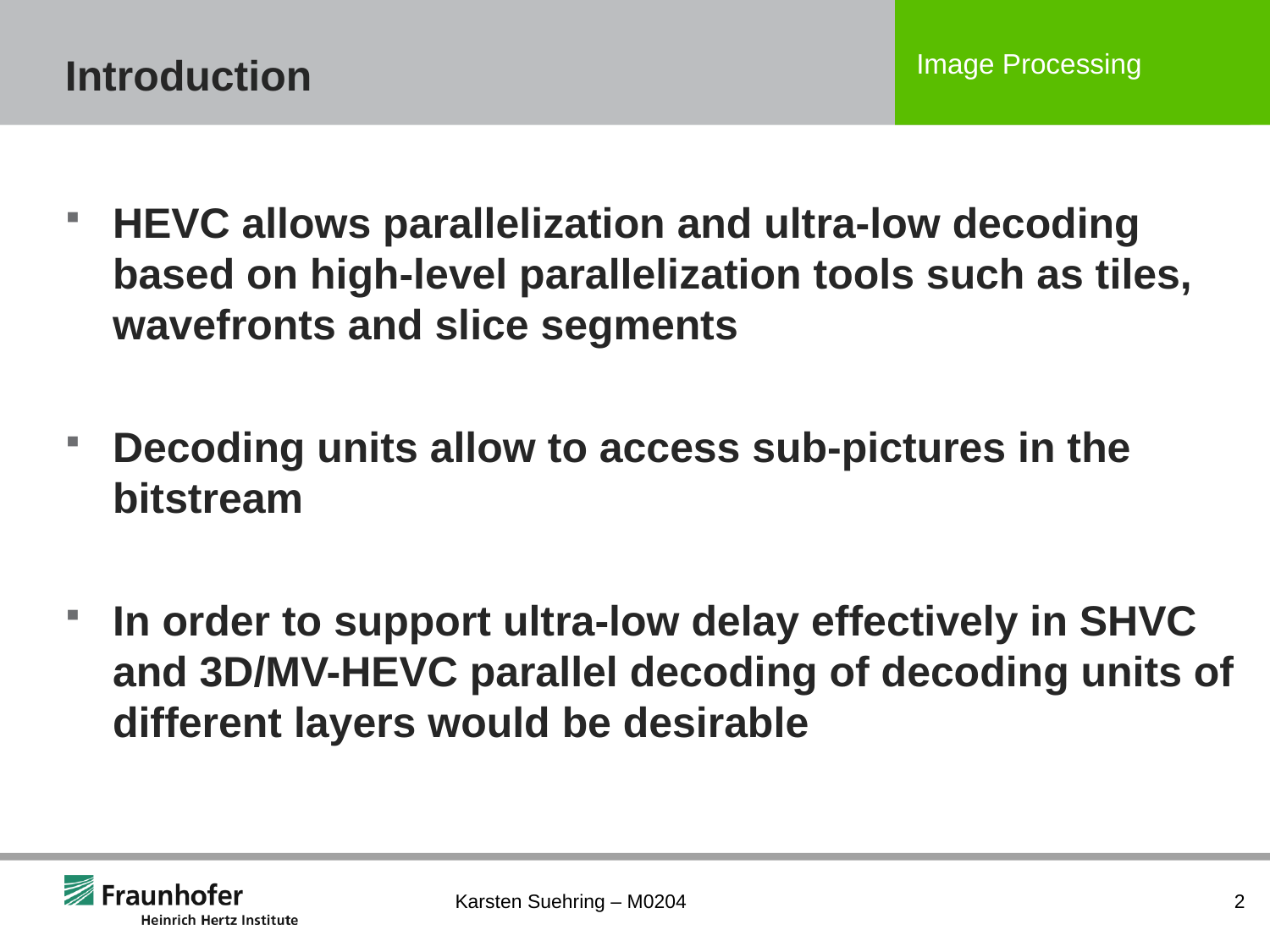

# Introduction
HEVC allows parallelization and ultra-low decoding based on high-level parallelization tools such as tiles, wavefronts and slice segments

Decoding units allow to access sub-pictures in the bitstream

In order to support ultra-low delay effectively in SHVC and 3D/MV-HEVC parallel decoding of decoding units of different layers would be desirable

Karsten Suehring – M0204
2